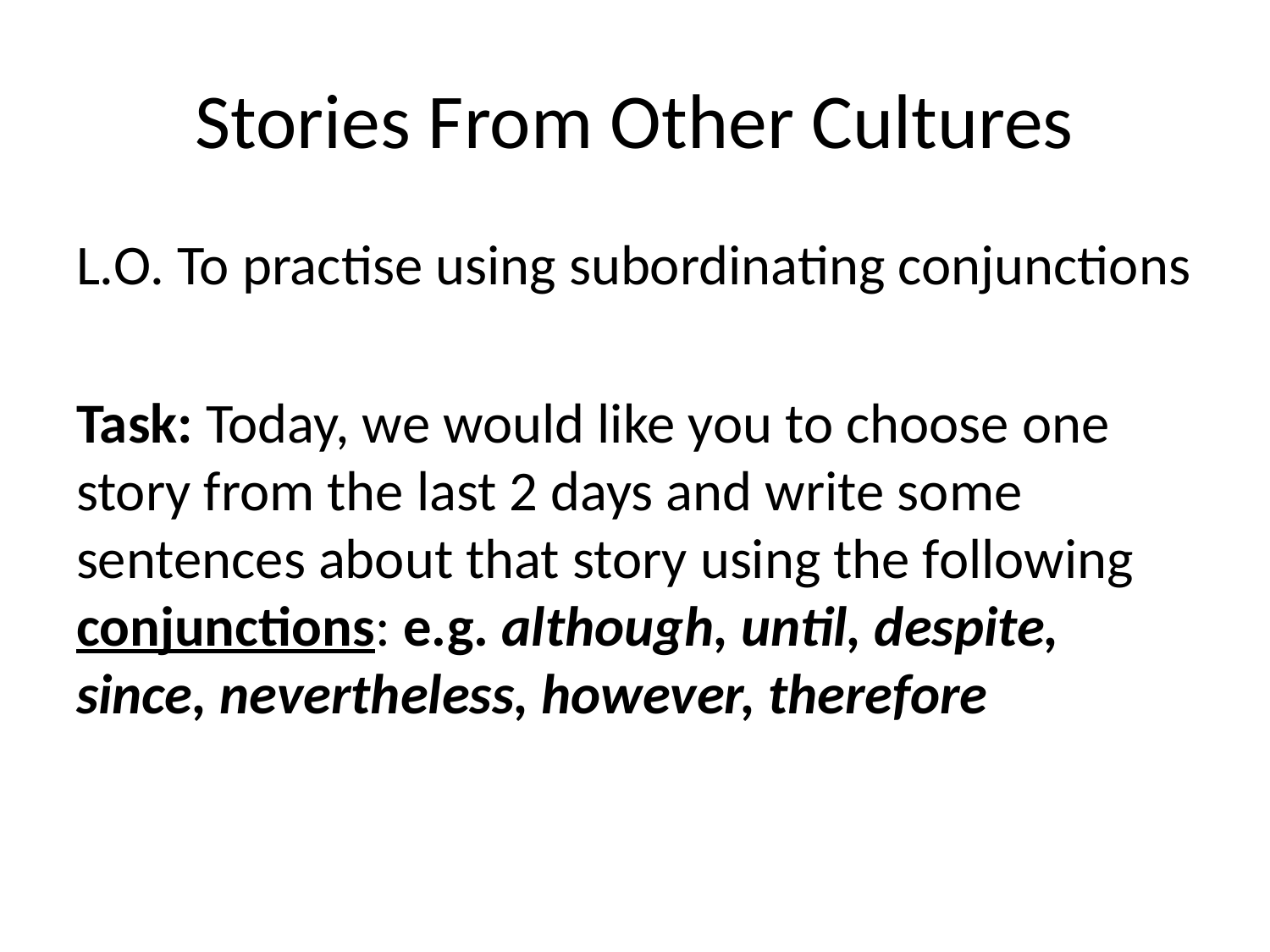

# Stories From Other Cultures
L.O. To practise using subordinating conjunctions

Task: Today, we would like you to choose one story from the last 2 days and write some sentences about that story using the following conjunctions: e.g. although, until, despite, since, nevertheless, however, therefore